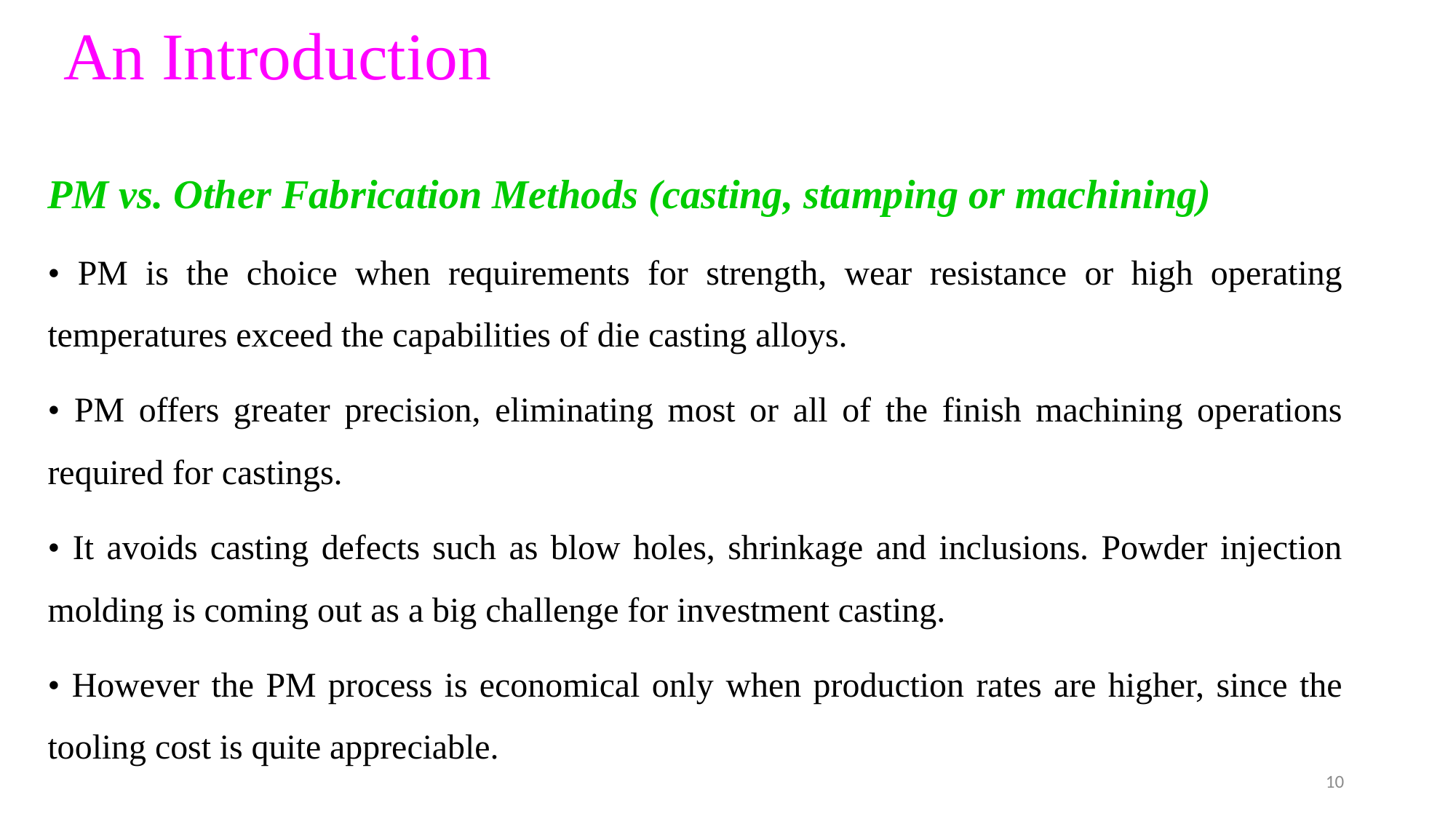

# An Introduction
PM vs. Other Fabrication Methods (casting, stamping or machining)
• PM is the choice when requirements for strength, wear resistance or high operating temperatures exceed the capabilities of die casting alloys.
• PM offers greater precision, eliminating most or all of the finish machining operations required for castings.
• It avoids casting defects such as blow holes, shrinkage and inclusions. Powder injection molding is coming out as a big challenge for investment casting.
• However the PM process is economical only when production rates are higher, since the tooling cost is quite appreciable.

10